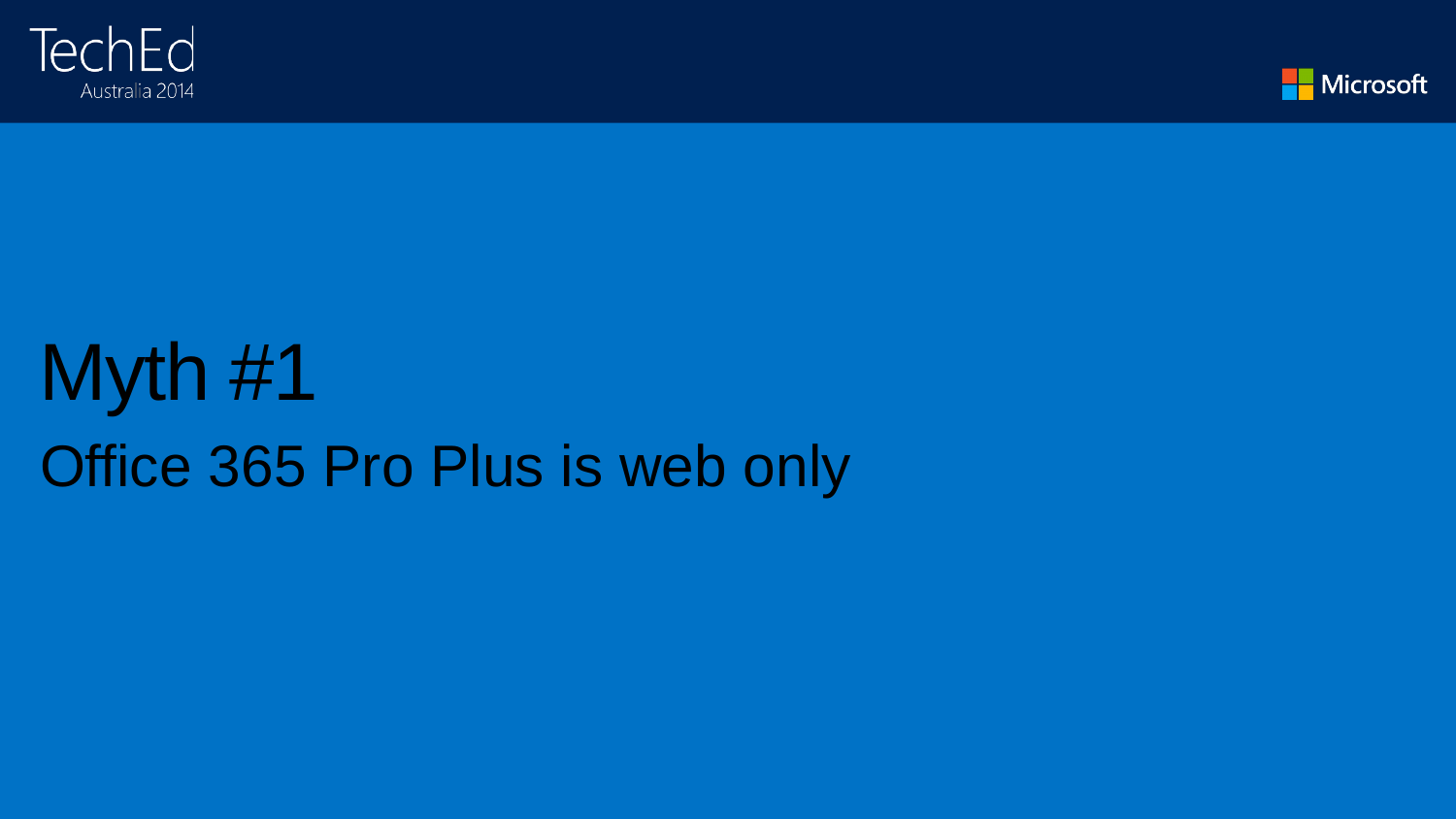

# Myth #1
Office 365 Pro Plus is web only